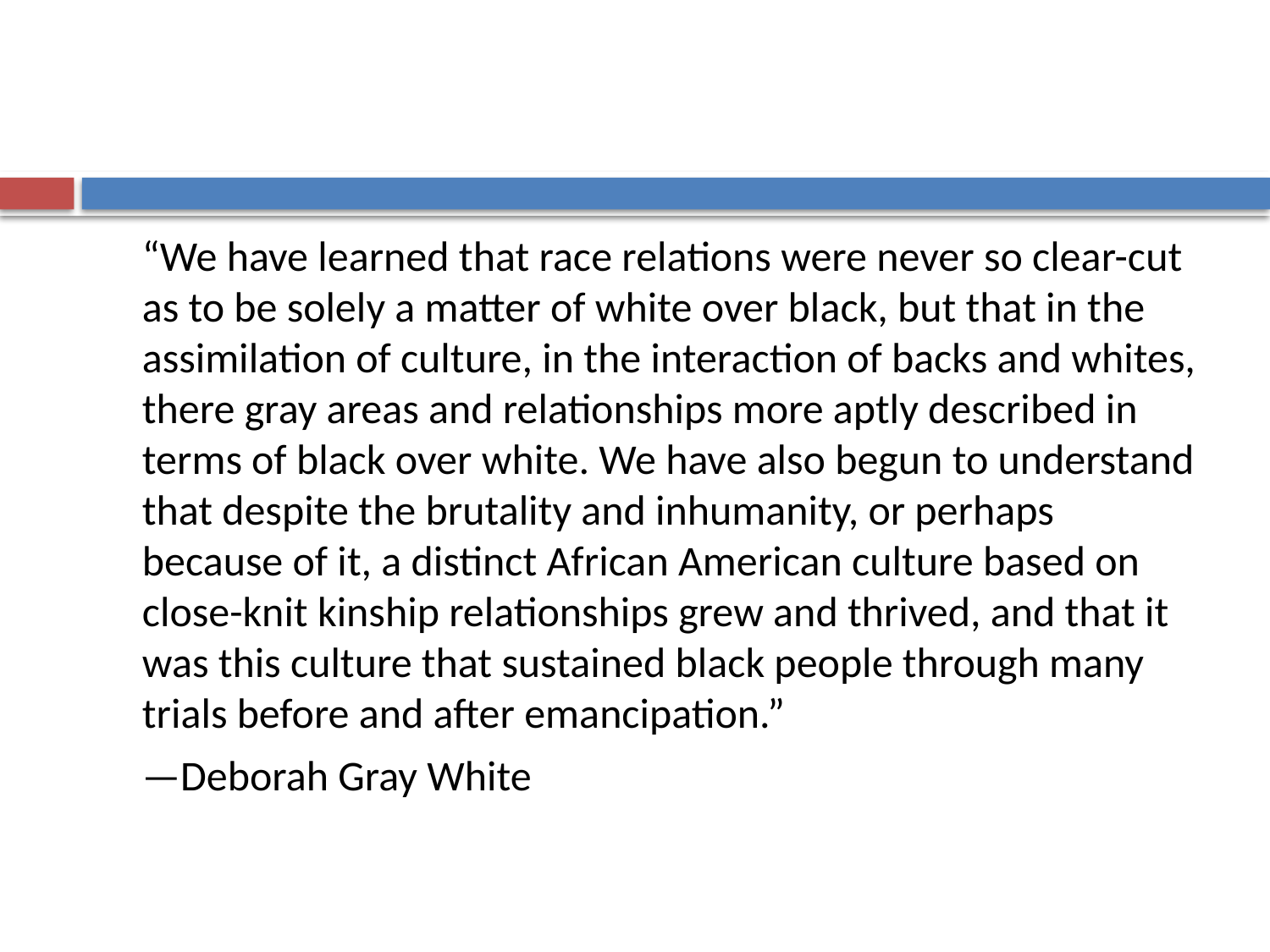

#
	“We have learned that race relations were never so clear-cut as to be solely a matter of white over black, but that in the assimilation of culture, in the interaction of backs and whites, there gray areas and relationships more aptly described in terms of black over white. We have also begun to understand that despite the brutality and inhumanity, or perhaps because of it, a distinct African American culture based on close-knit kinship relationships grew and thrived, and that it was this culture that sustained black people through many trials before and after emancipation.”
	—Deborah Gray White